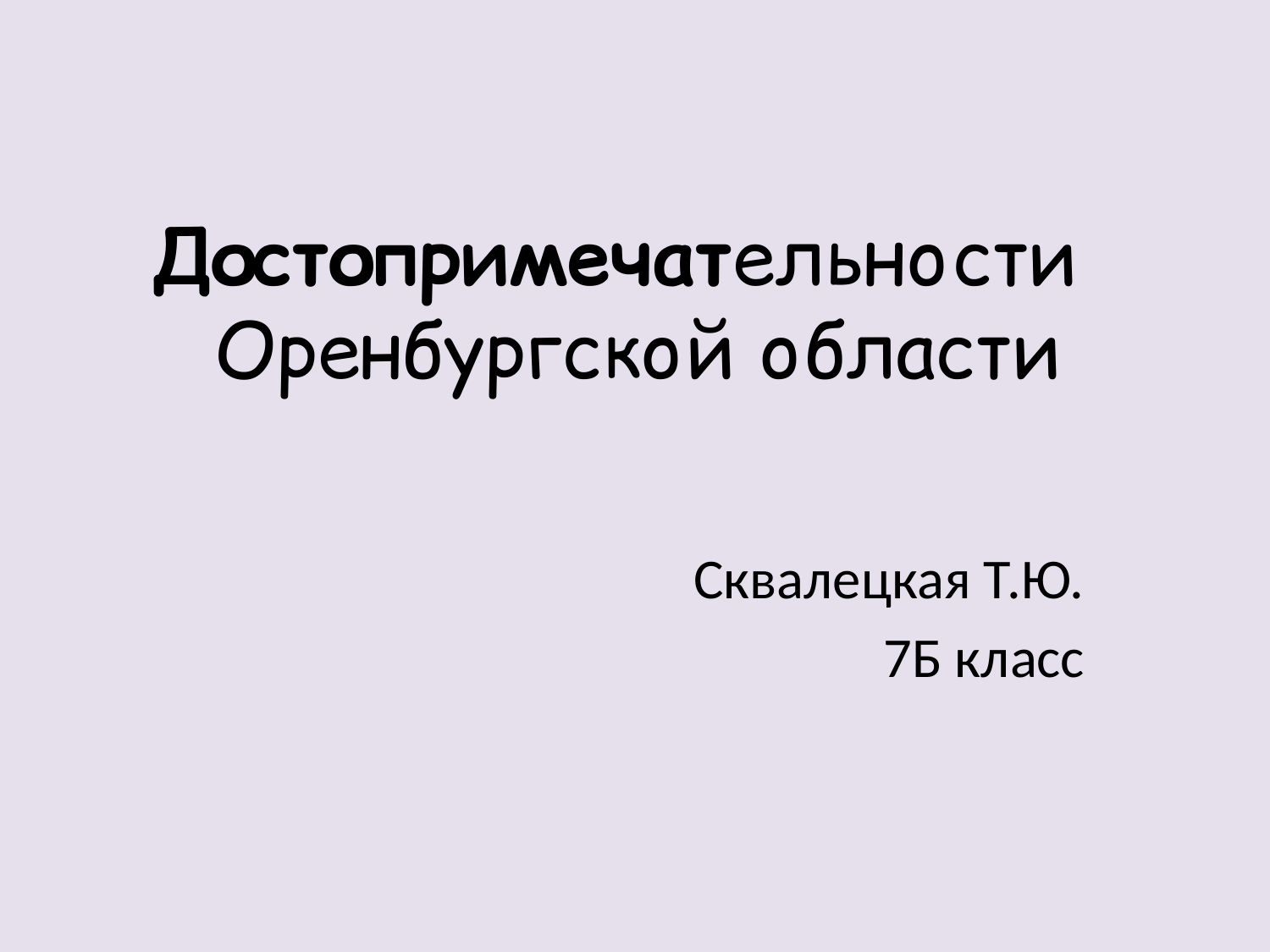

# Достопримечательности Оренбургской области
  Сквалецкая Т.Ю.
7Б класс